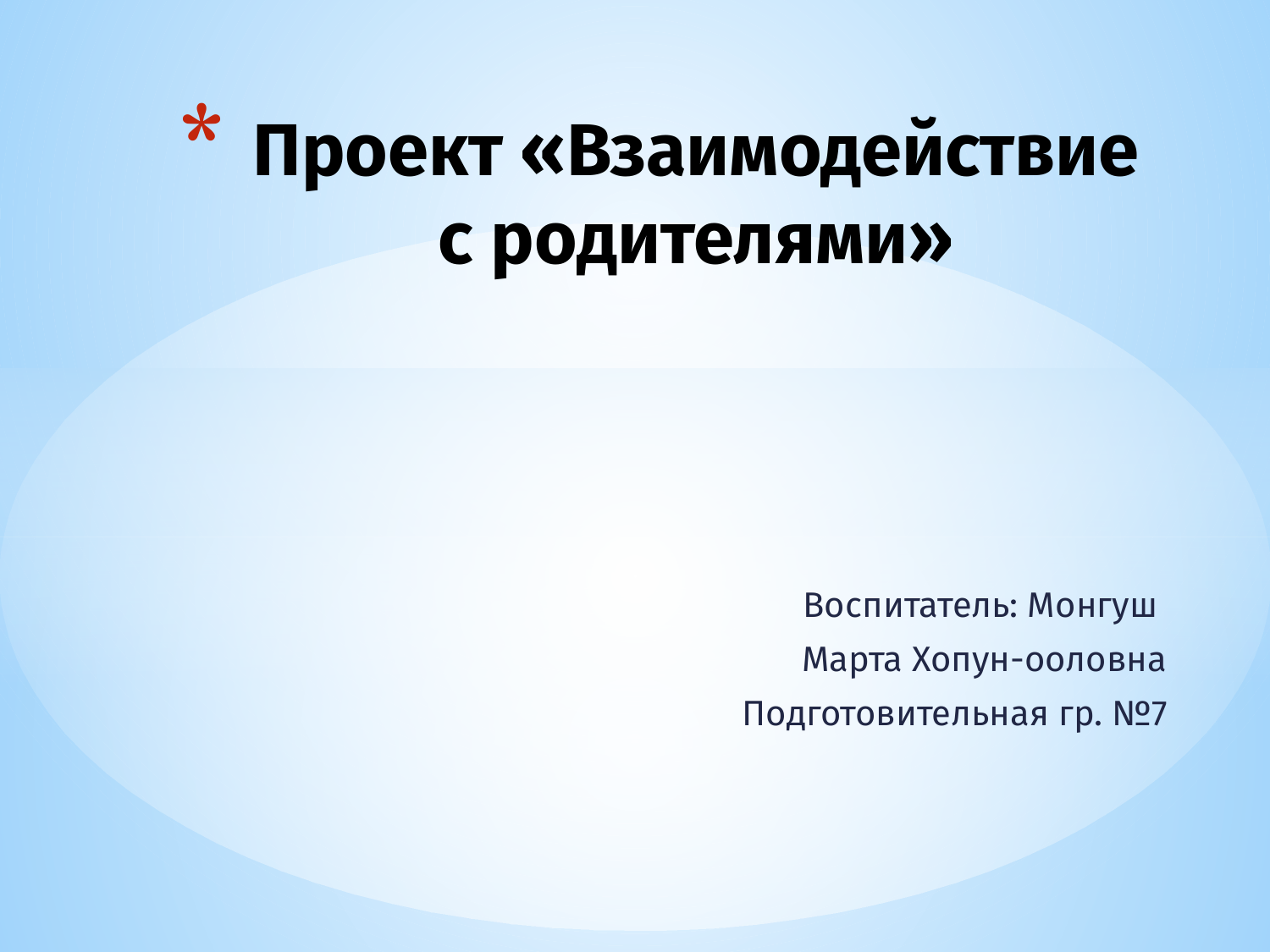

# Проект «Взаимодействие с родителями»

Воспитатель: Монгуш
Марта Хопун-ооловна
Подготовительная гр. №7